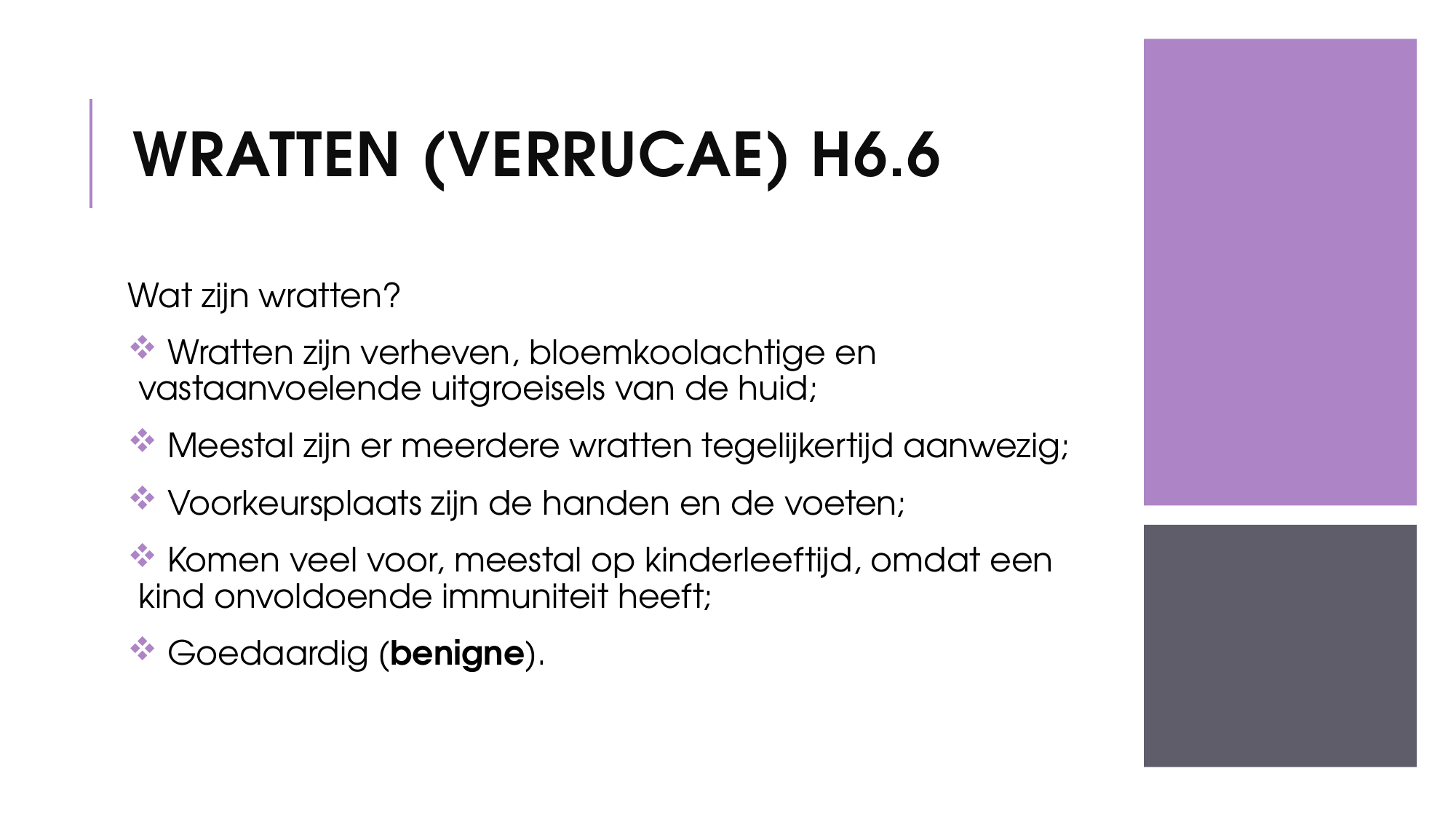

# Wratten (Verrucae) H6.6
Wat zijn wratten?
 Wratten zijn verheven, bloemkoolachtige en vastaanvoelende uitgroeisels van de huid;
 Meestal zijn er meerdere wratten tegelijkertijd aanwezig;
 Voorkeursplaats zijn de handen en de voeten;
 Komen veel voor, meestal op kinderleeftijd, omdat een kind onvoldoende immuniteit heeft;
 Goedaardig (benigne).